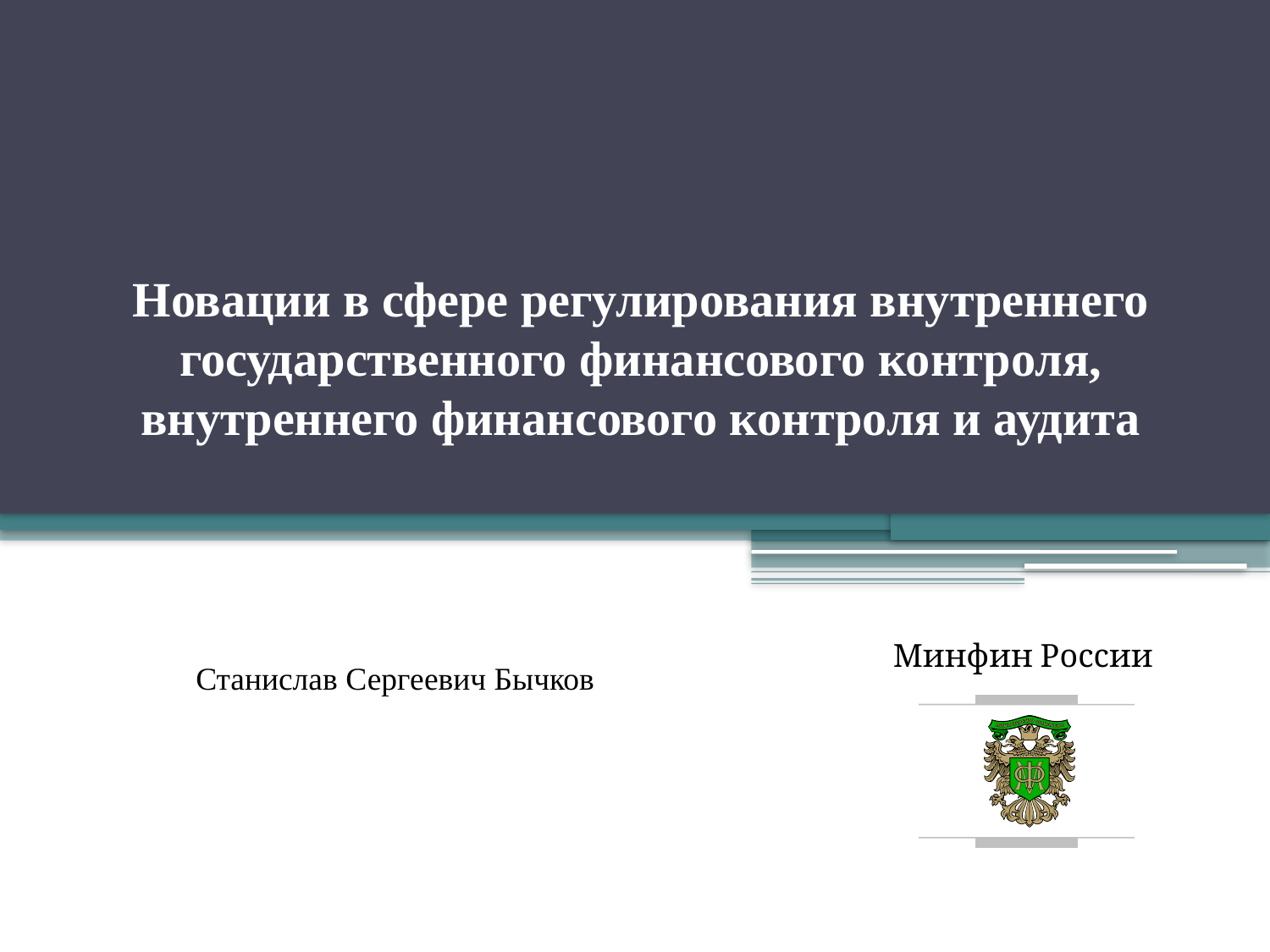

Новации в сфере регулирования внутреннего государственного финансового контроля, внутреннего финансового контроля и аудита
Станислав Сергеевич Бычков